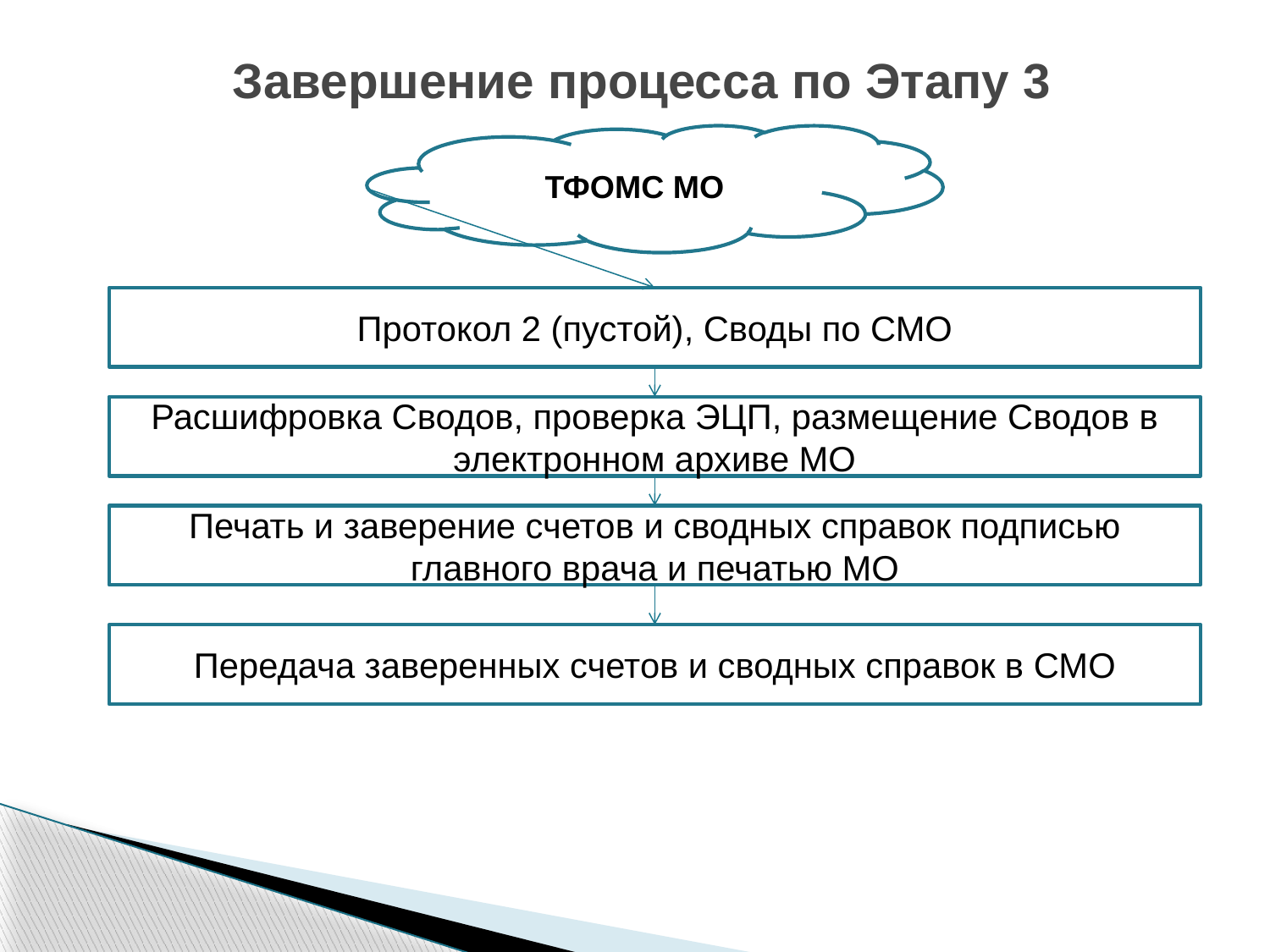

# Завершение процесса по Этапу 3
ТФОМС МО
Протокол 2 (пустой), Своды по СМО
Расшифровка Сводов, проверка ЭЦП, размещение Сводов в электронном архиве МО
Печать и заверение счетов и сводных справок подписью главного врача и печатью МО
Передача заверенных счетов и сводных справок в СМО